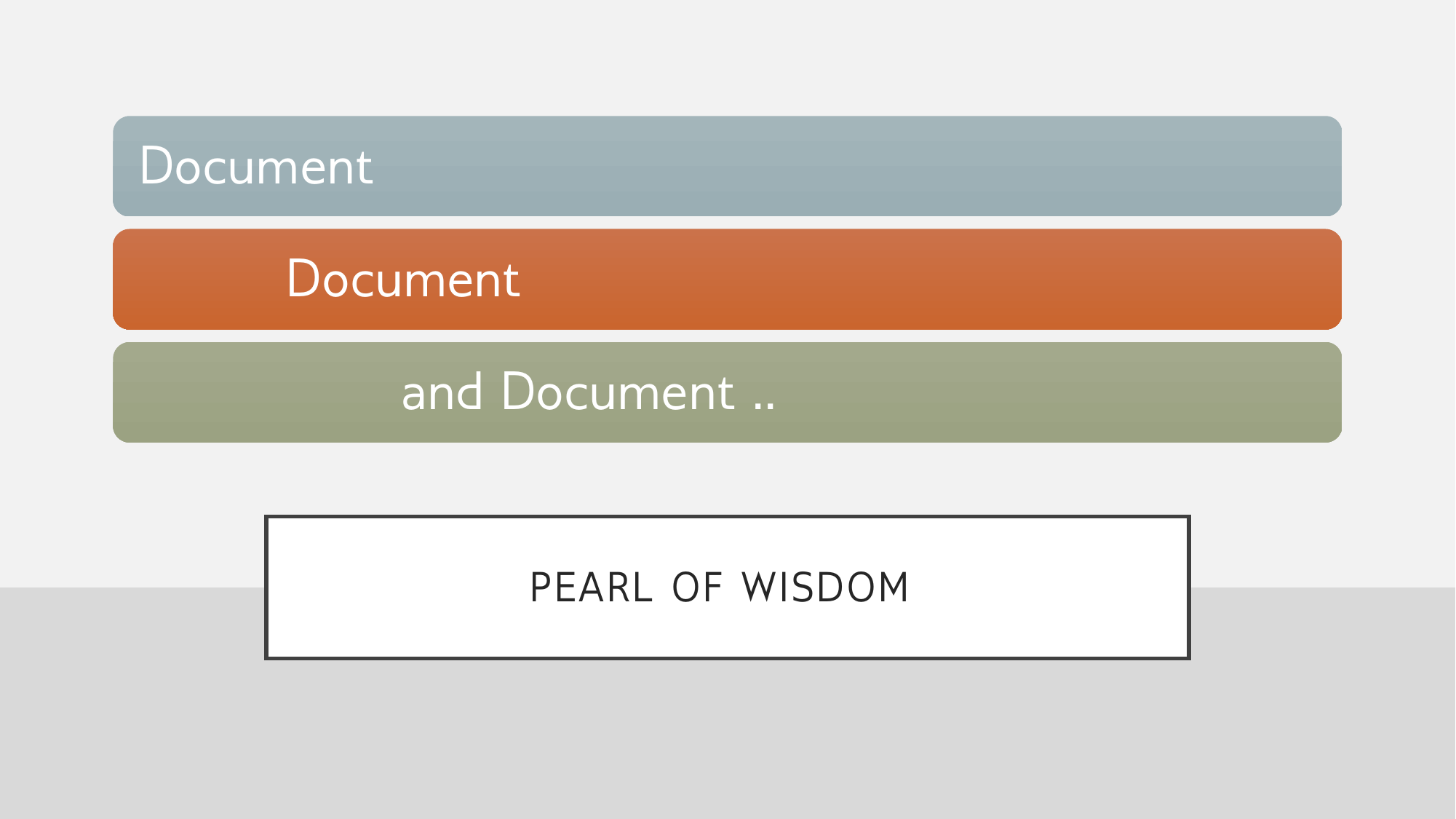

Document
         Document
                and Document ..
# Pearl of wisdom